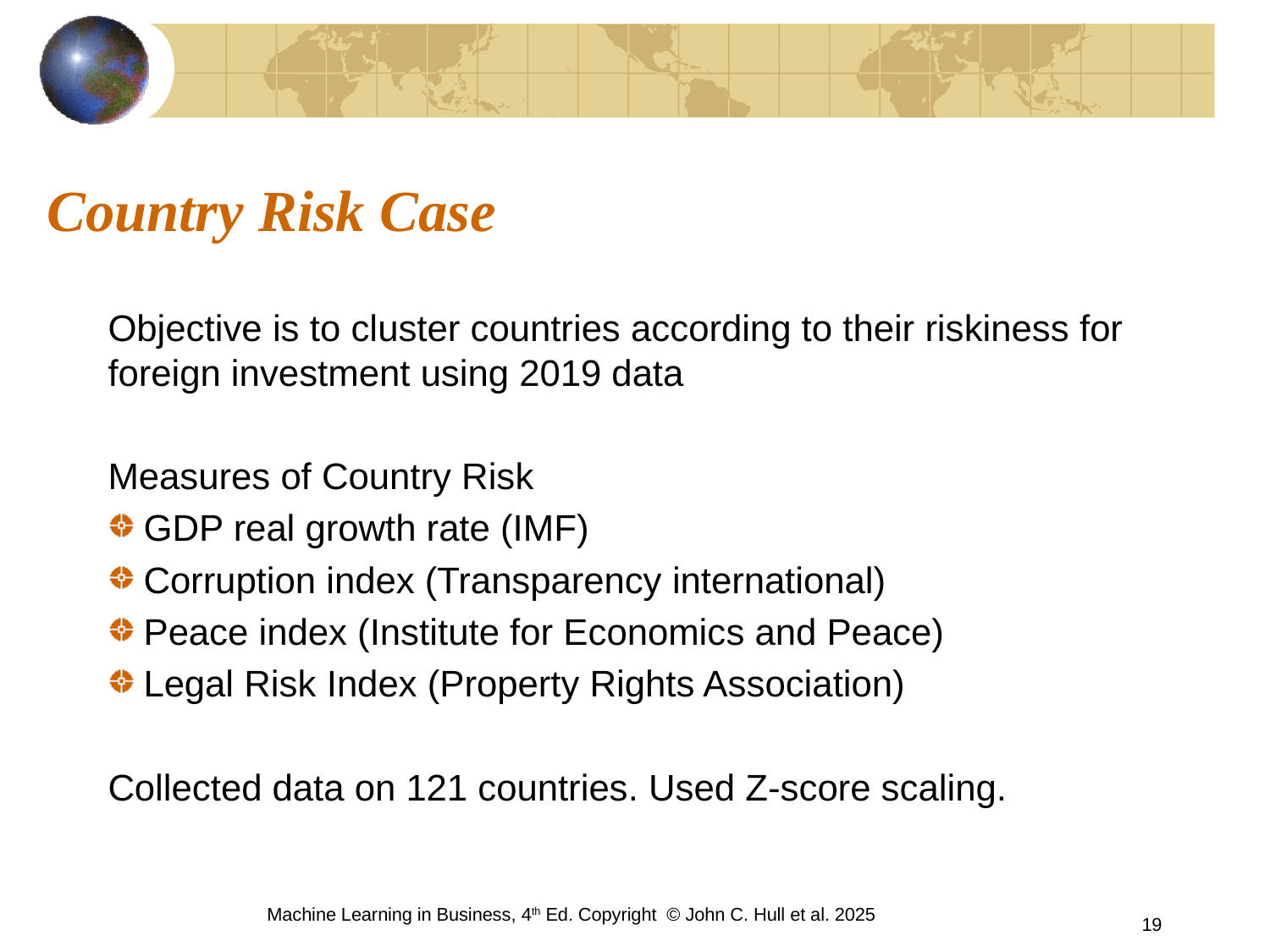

# Country Risk Case
Objective is to cluster countries according to their riskiness for foreign investment using 2019 data

Measures of Country Risk
GDP real growth rate (IMF)
Corruption index (Transparency international)
Peace index (Institute for Economics and Peace)
Legal Risk Index (Property Rights Association)

Collected data on 121 countries. Used Z-score scaling.

Machine Learning in Business, 4th Ed. Copyright  © John C. Hull et al. 2025
19